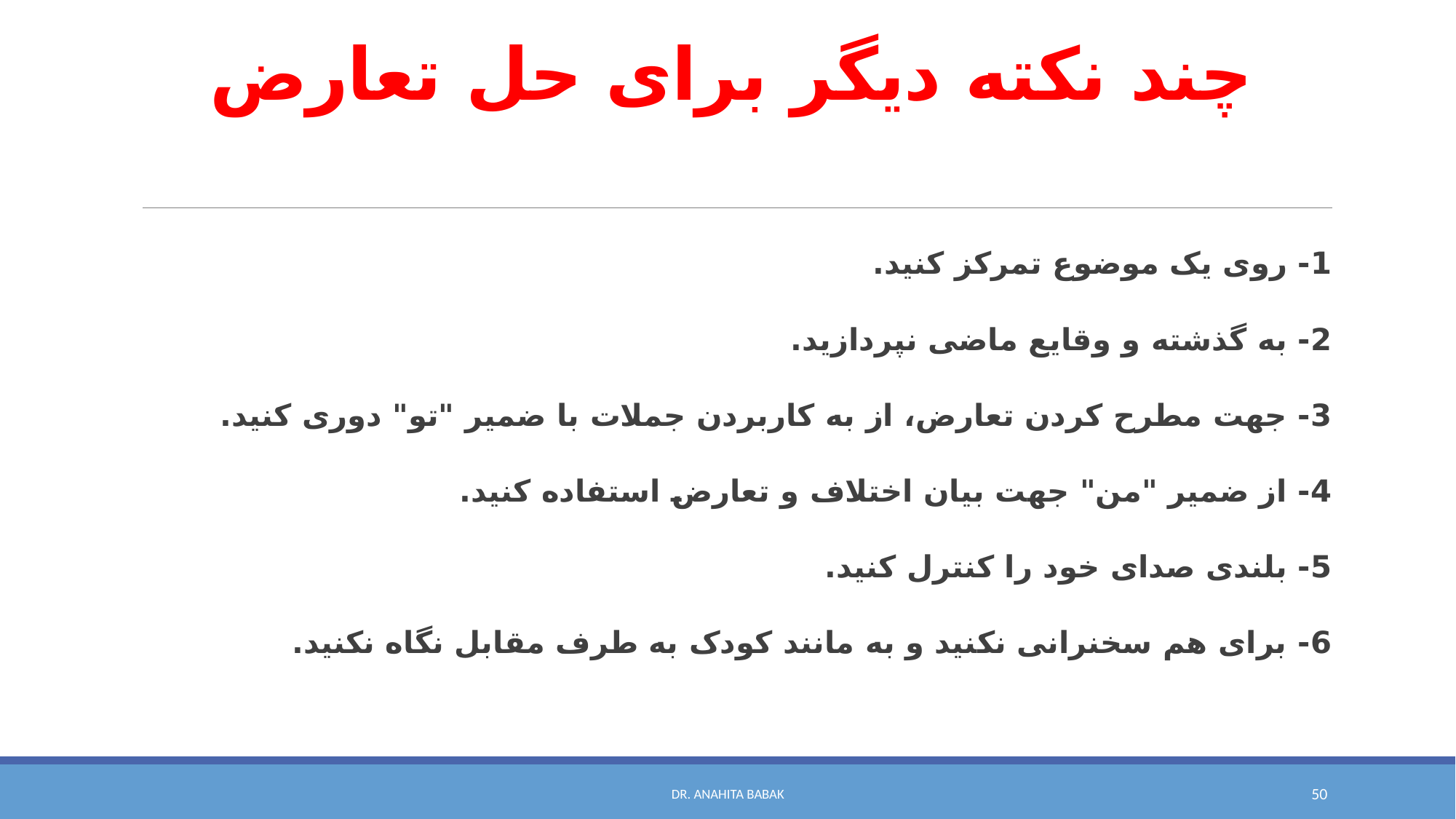

# چند نکته دیگر برای حل تعارض
1- روی یک موضوع تمرکز کنید.
2- به گذشته و وقایع ماضی نپردازید.
3- جهت مطرح کردن تعارض، از به کاربردن جملات با ضمیر "تو" دوری کنید.
4- از ضمیر "من" جهت بیان اختلاف و تعارض استفاده کنید.
5- بلندی صدای خود را کنترل کنید.
6- برای هم سخنرانی نکنید و به مانند کودک به طرف مقابل نگاه نکنید.

Dr. Anahita Babak
50